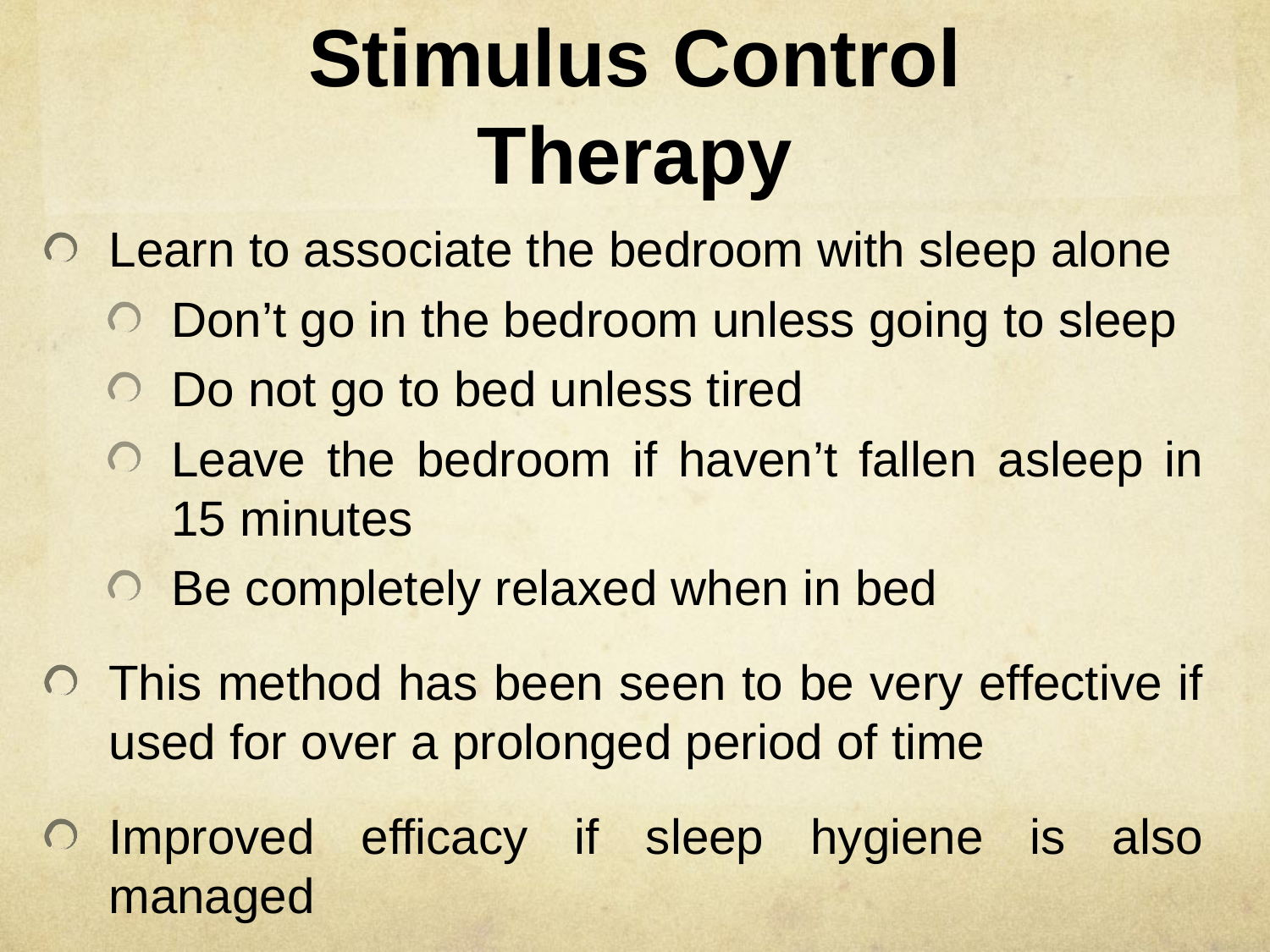

# Stimulus Control Therapy
Learn to associate the bedroom with sleep alone
Don’t go in the bedroom unless going to sleep
Do not go to bed unless tired
Leave the bedroom if haven’t fallen asleep in 15 minutes
Be completely relaxed when in bed
This method has been seen to be very effective if used for over a prolonged period of time
Improved efficacy if sleep hygiene is also managed